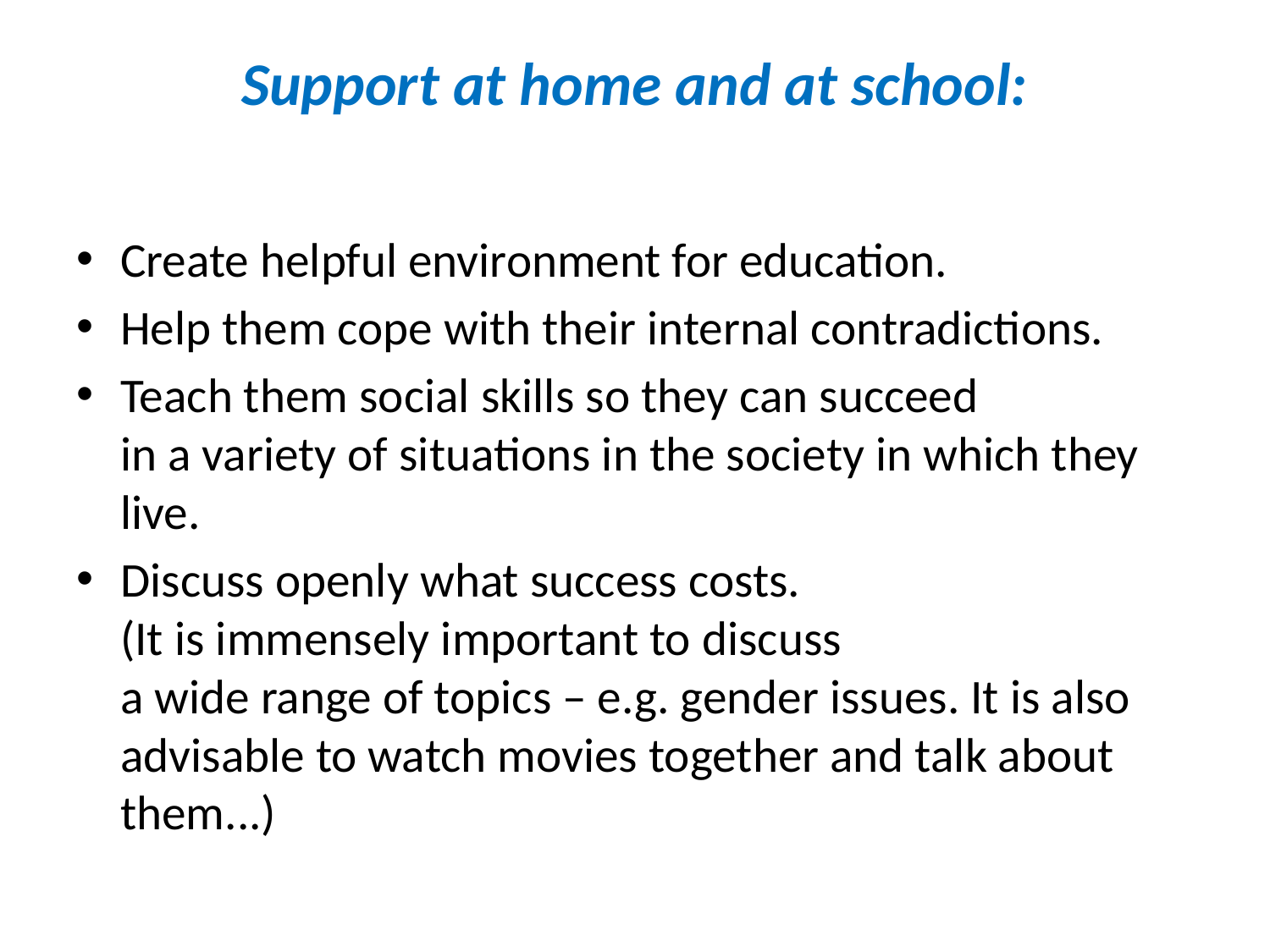

# Support at home and at school:
Create helpful environment for education.
Help them cope with their internal contradictions.
Teach them social skills so they can succeed
in a variety of situations in the society in which they live.
Discuss openly what success costs.
(It is immensely important to discuss
a wide range of topics – e.g. gender issues. It is also advisable to watch movies together and talk about them...)